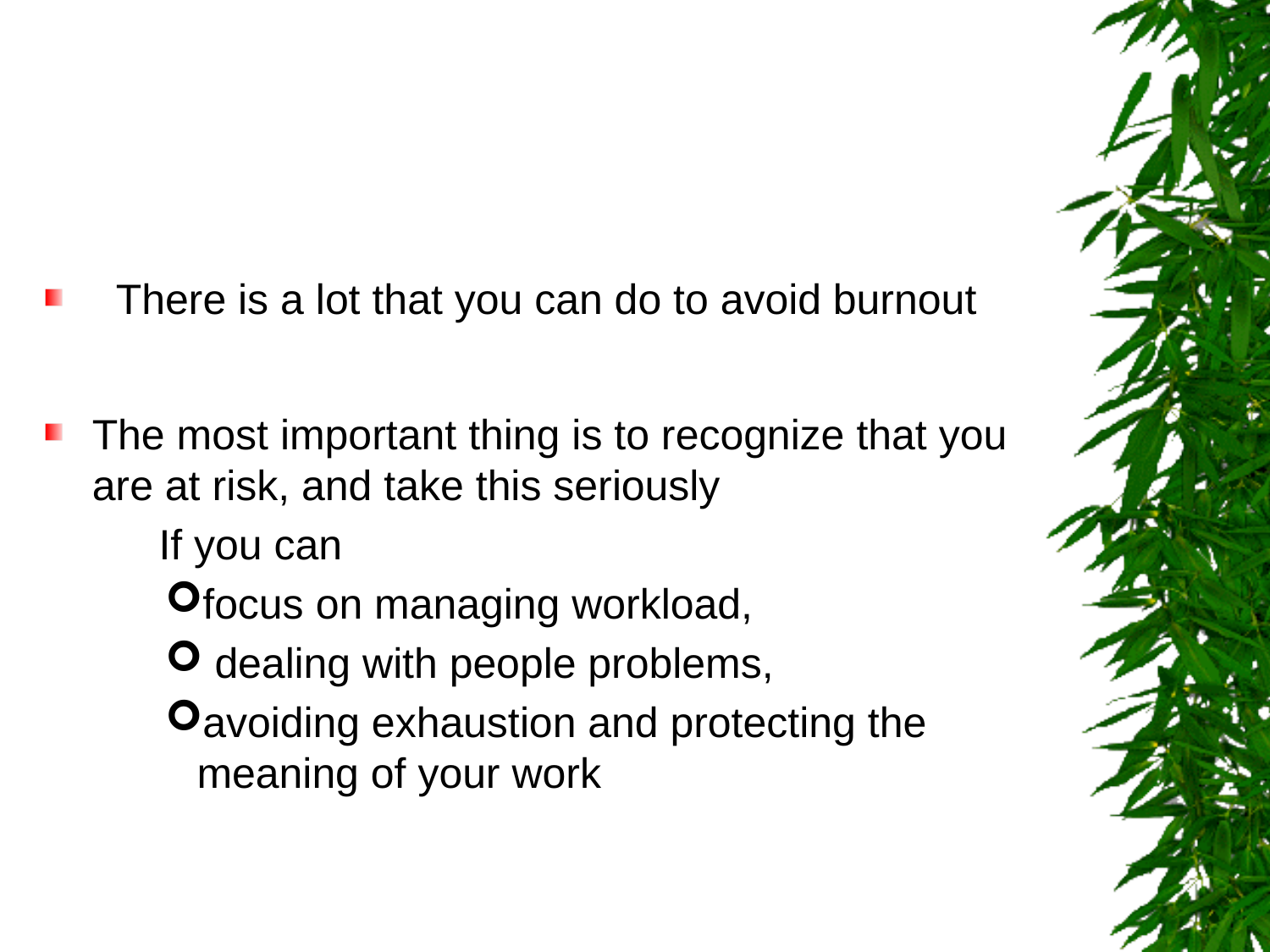

#
  There is a lot that you can do to avoid burnout

The most important thing is to recognize that you are at risk, and take this seriously
If you can
focus on managing workload,
 dealing with people problems,
avoiding exhaustion and protecting the meaning of your work